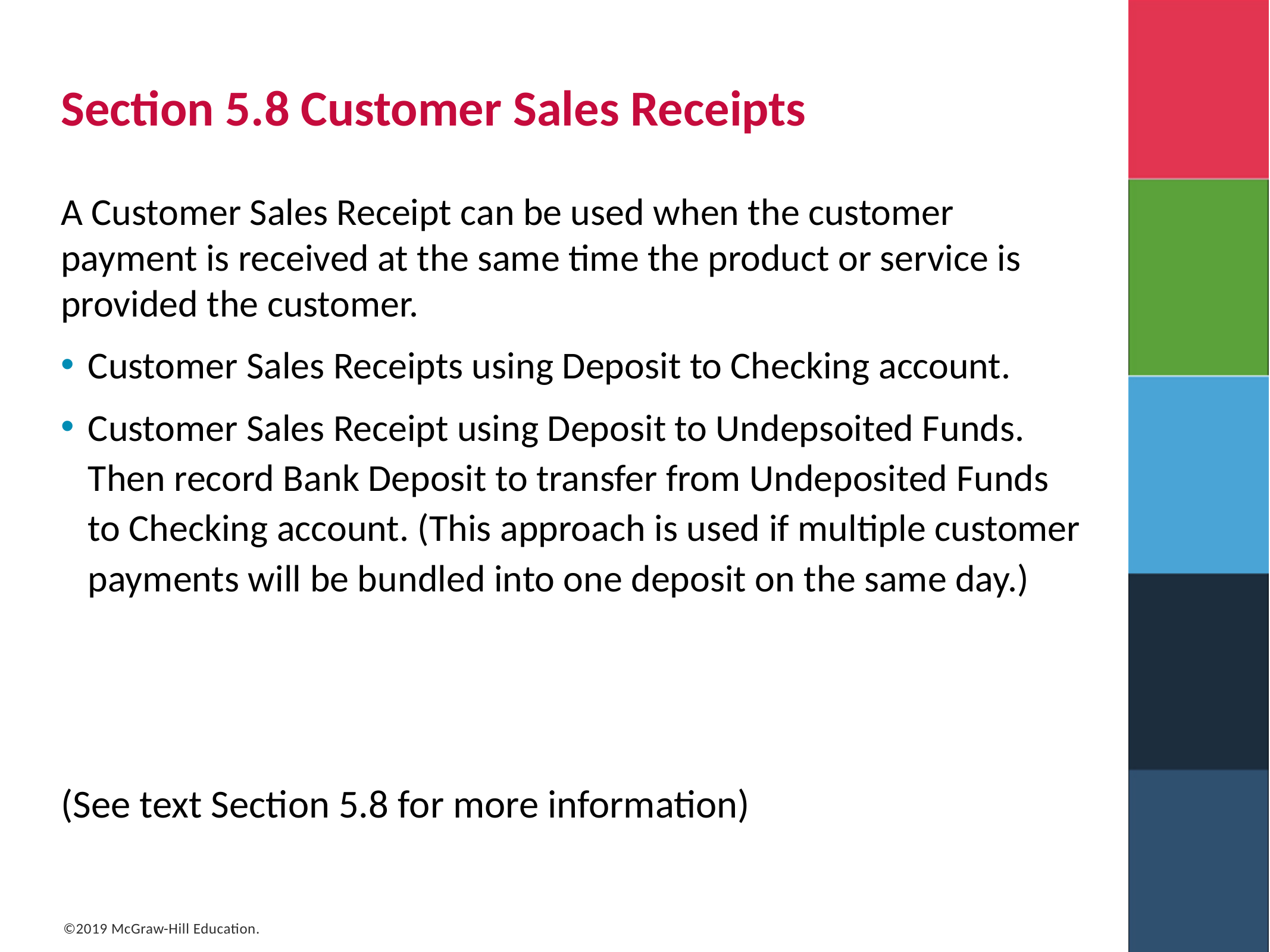

# Section 5.8 Customer Sales Receipts
A Customer Sales Receipt can be used when the customer payment is received at the same time the product or service is provided the customer.
Customer Sales Receipts using Deposit to Checking account.
Customer Sales Receipt using Deposit to Undepsoited Funds. Then record Bank Deposit to transfer from Undeposited Funds to Checking account. (This approach is used if multiple customer payments will be bundled into one deposit on the same day.)
(See text Section 5.8 for more information)